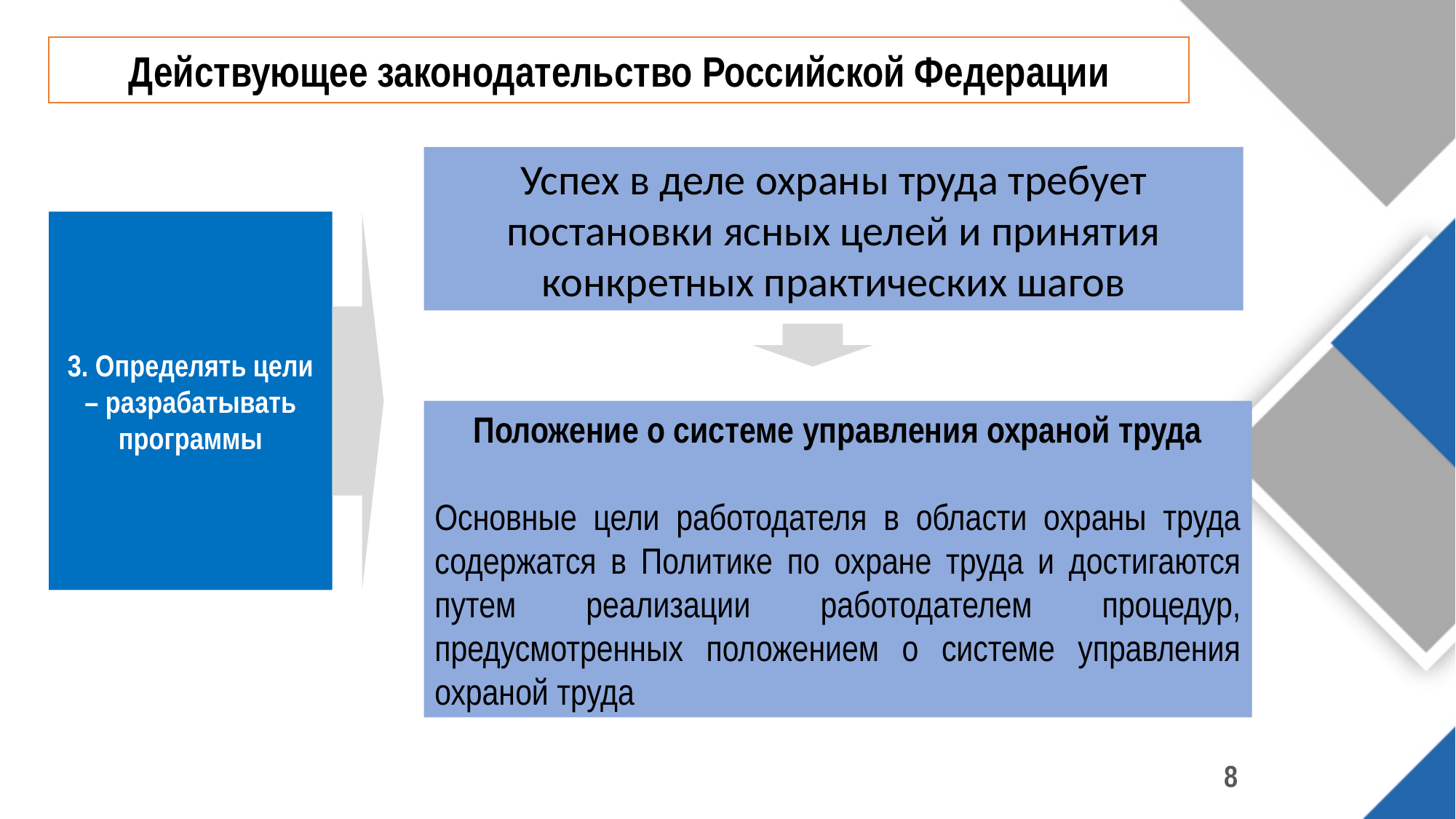

Действующее законодательство Российской Федерации

Успех в деле охраны труда требует постановки ясных целей и принятия конкретных практических шагов
3. Определять цели – разрабатывать программы

Положение о системе управления охраной труда

Основные цели работодателя в области охраны труда содержатся в Политике по охране труда и достигаются путем реализации работодателем процедур, предусмотренных положением о системе управления охраной труда
8